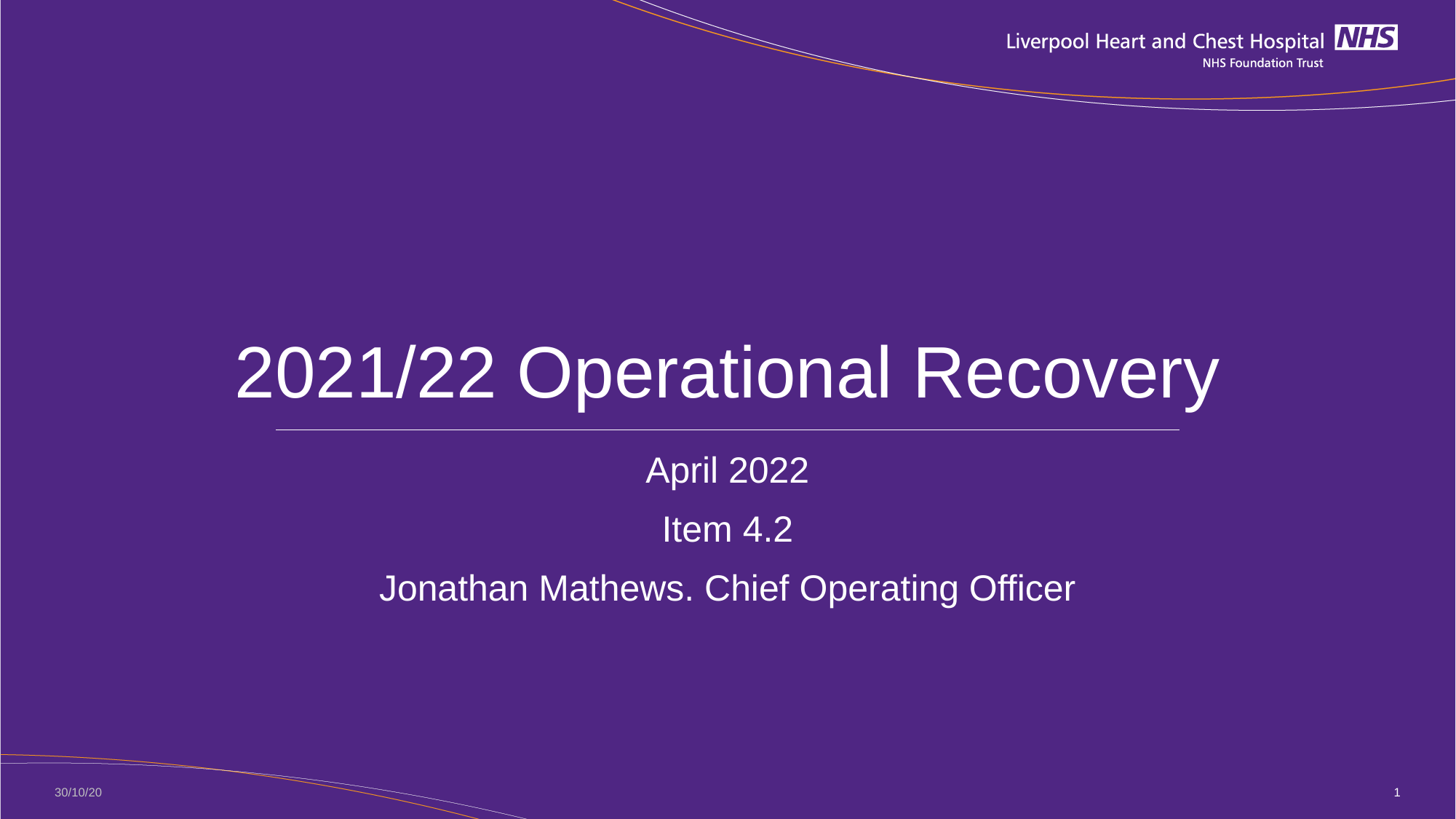

# 2021/22 Operational Recovery
April 2022
Item 4.2
Jonathan Mathews. Chief Operating Officer
30/10/20
1